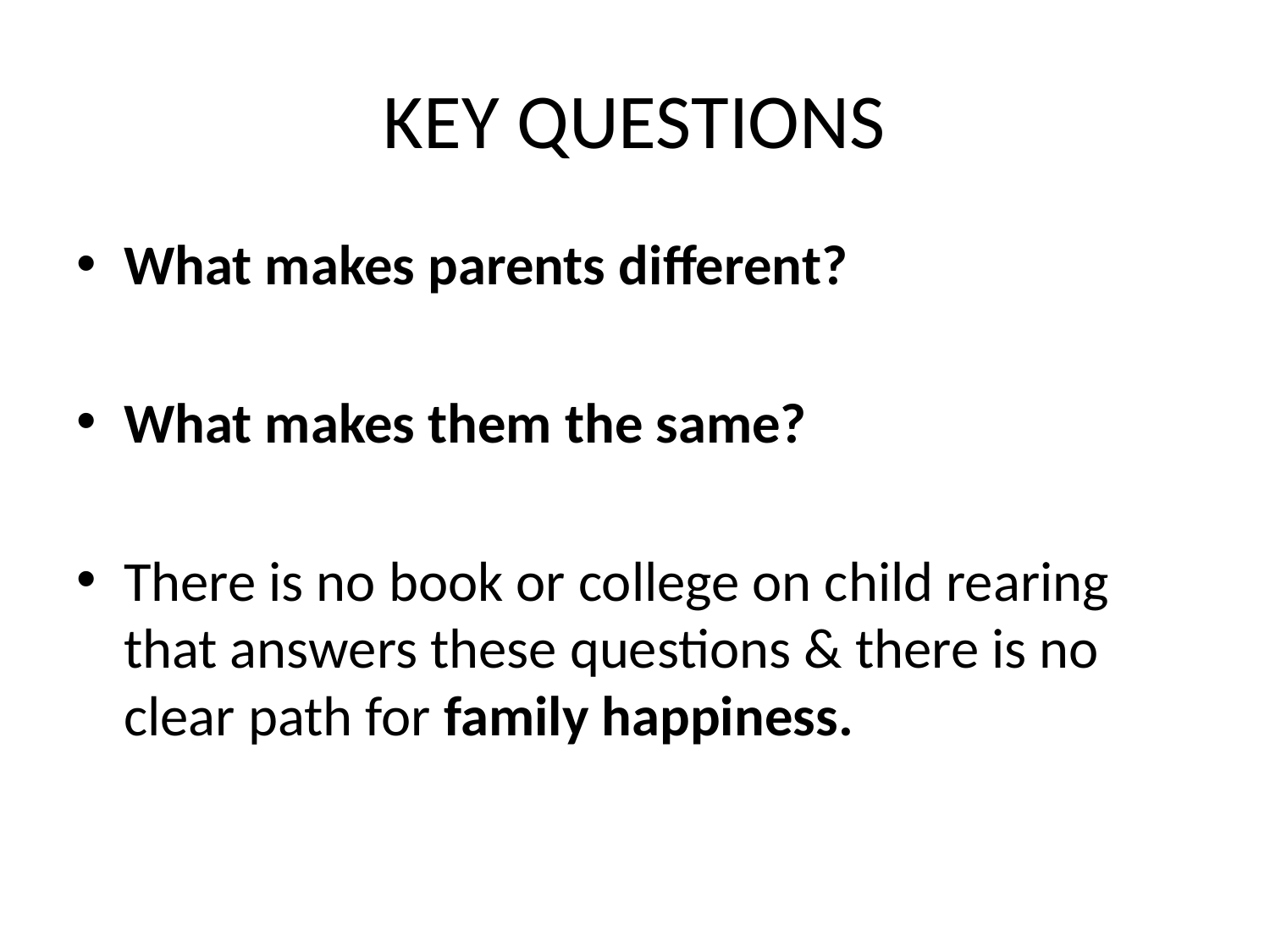

# KEY QUESTIONS
What makes parents different?

What makes them the same?

There is no book or college on child rearing that answers these questions & there is no clear path for family happiness.